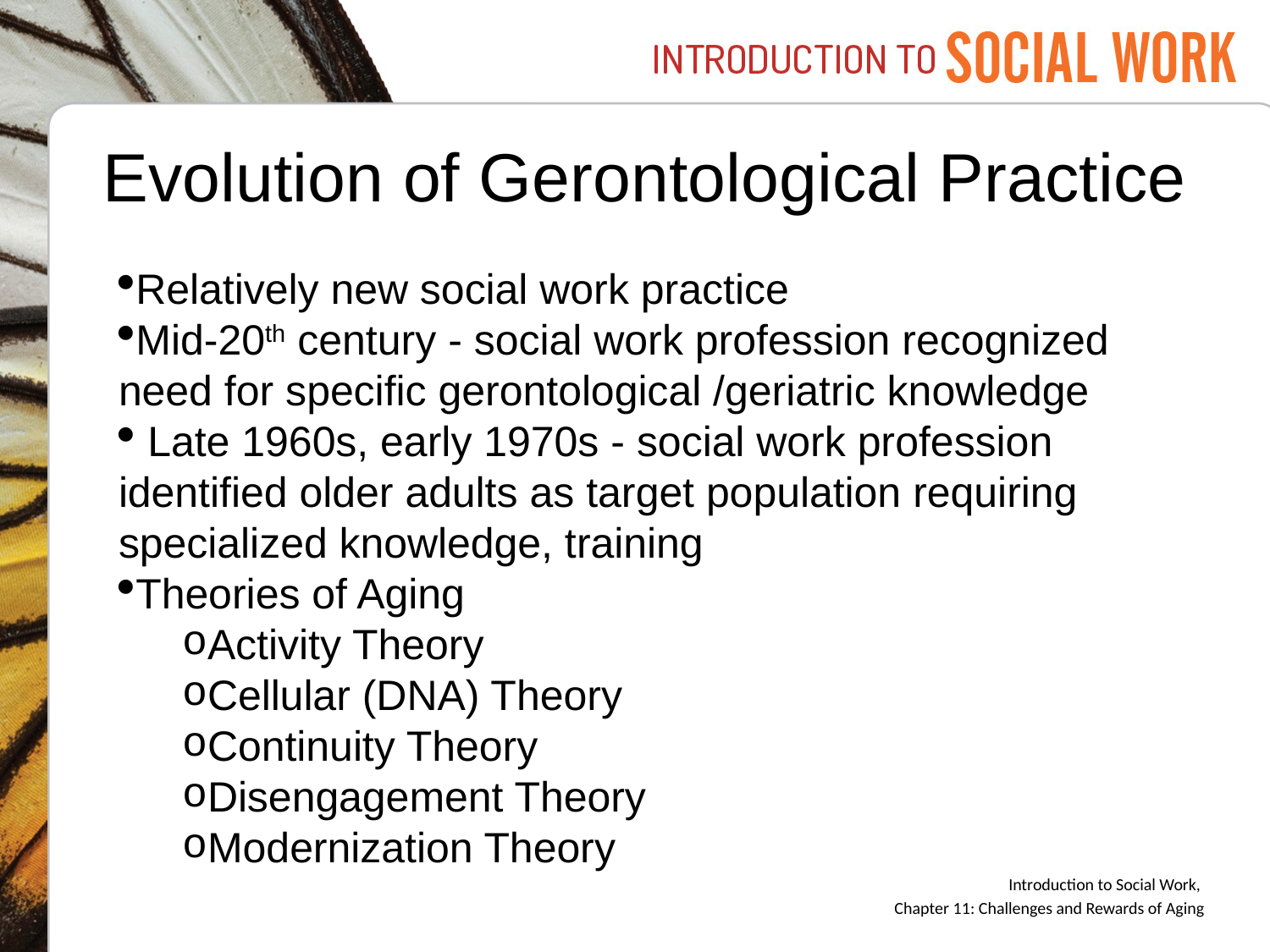

# Evolution of Gerontological Practice

Relatively new social work practice
Mid-20th century - social work profession recognized need for specific gerontological /geriatric knowledge
 Late 1960s, early 1970s - social work profession identified older adults as target population requiring specialized knowledge, training
Theories of Aging
Activity Theory
Cellular (DNA) Theory
Continuity Theory
Disengagement Theory
Modernization Theory
Introduction to Social Work,
Chapter 11: Challenges and Rewards of Aging